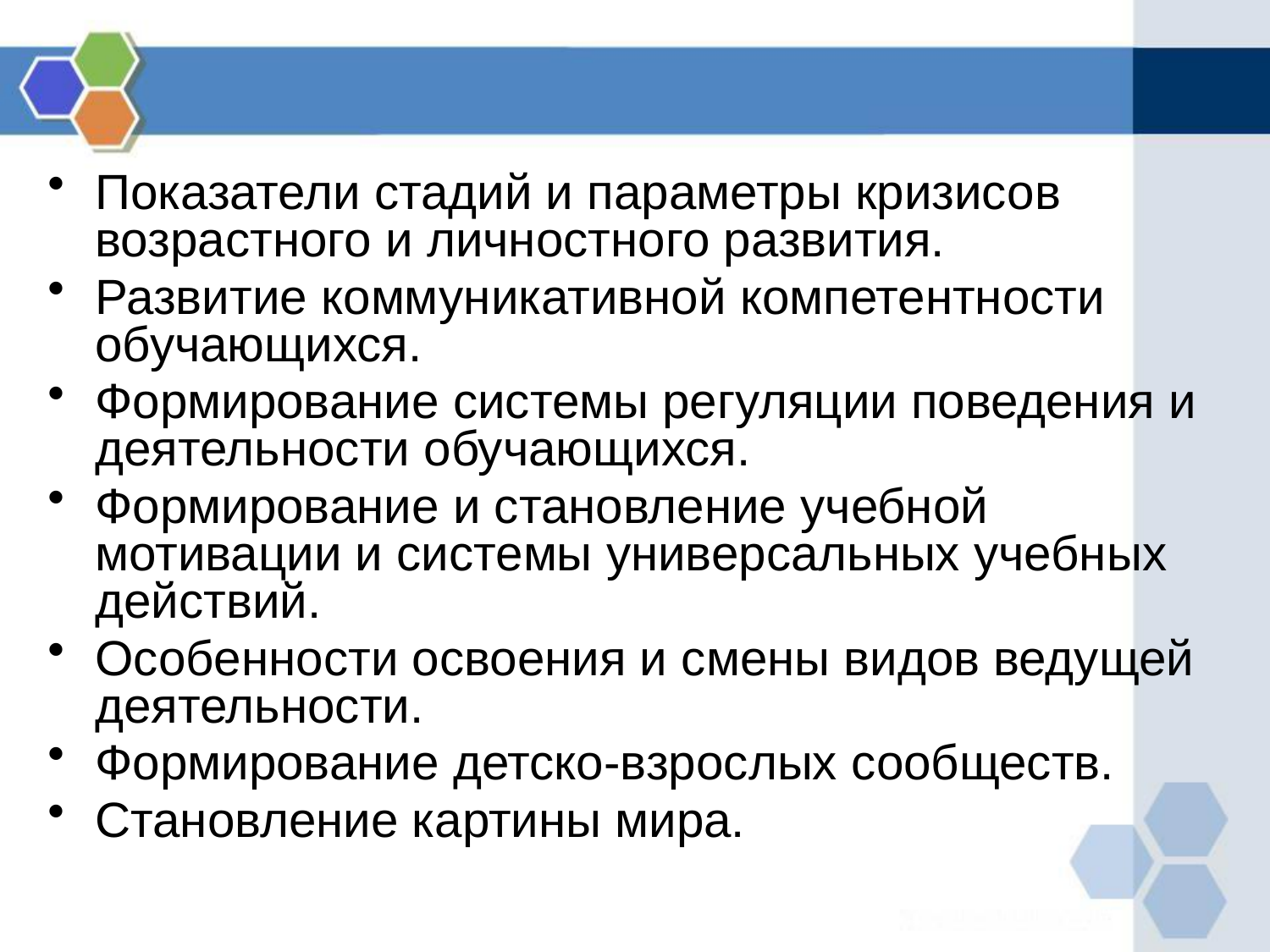

Показатели стадий и параметры кризисов возрастного и личностного развития.
Развитие коммуникативной компетентности обучающихся.
Формирование системы регуляции поведения и деятельности обучающихся.
Формирование и становление учебной мотивации и системы универсальных учебных действий.
Особенности освоения и смены видов ведущей деятельности.
Формирование детско-взрослых сообществ.
Становление картины мира.